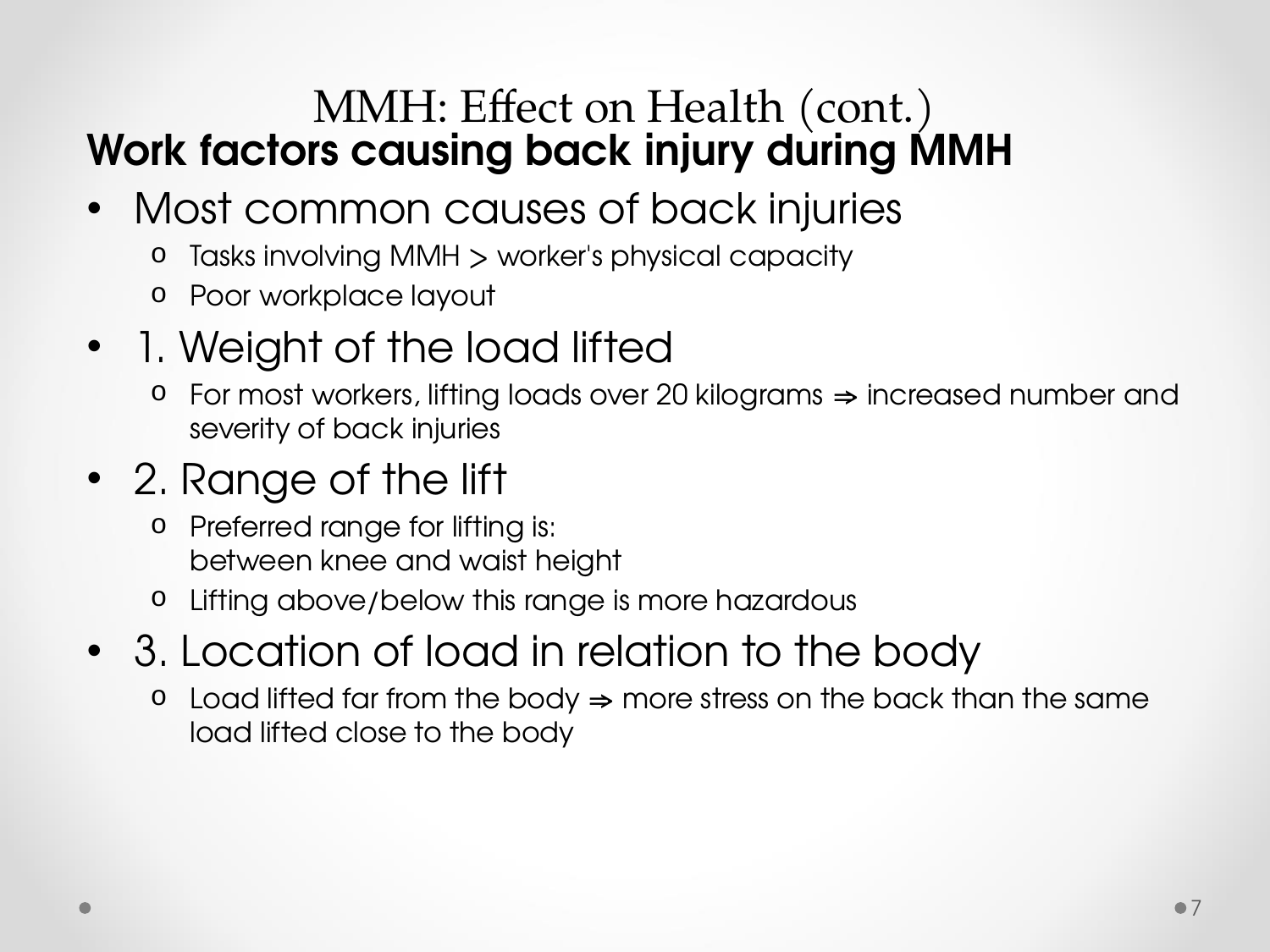

# MMH: Effect on Health (cont.)

Work factors causing back injury during MMH
Most common causes of back injuries
Tasks involving MMH > worker's physical capacity
Poor workplace layout
1. Weight of the load lifted
For most workers, lifting loads over 20 kilograms ⇒ increased number and severity of back injuries
2. Range of the lift
Preferred range for lifting is:
between knee and waist height
Lifting above/below this range is more hazardous
3. Location of load in relation to the body
Load lifted far from the body ⇒ more stress on the back than the same load lifted close to the body
7